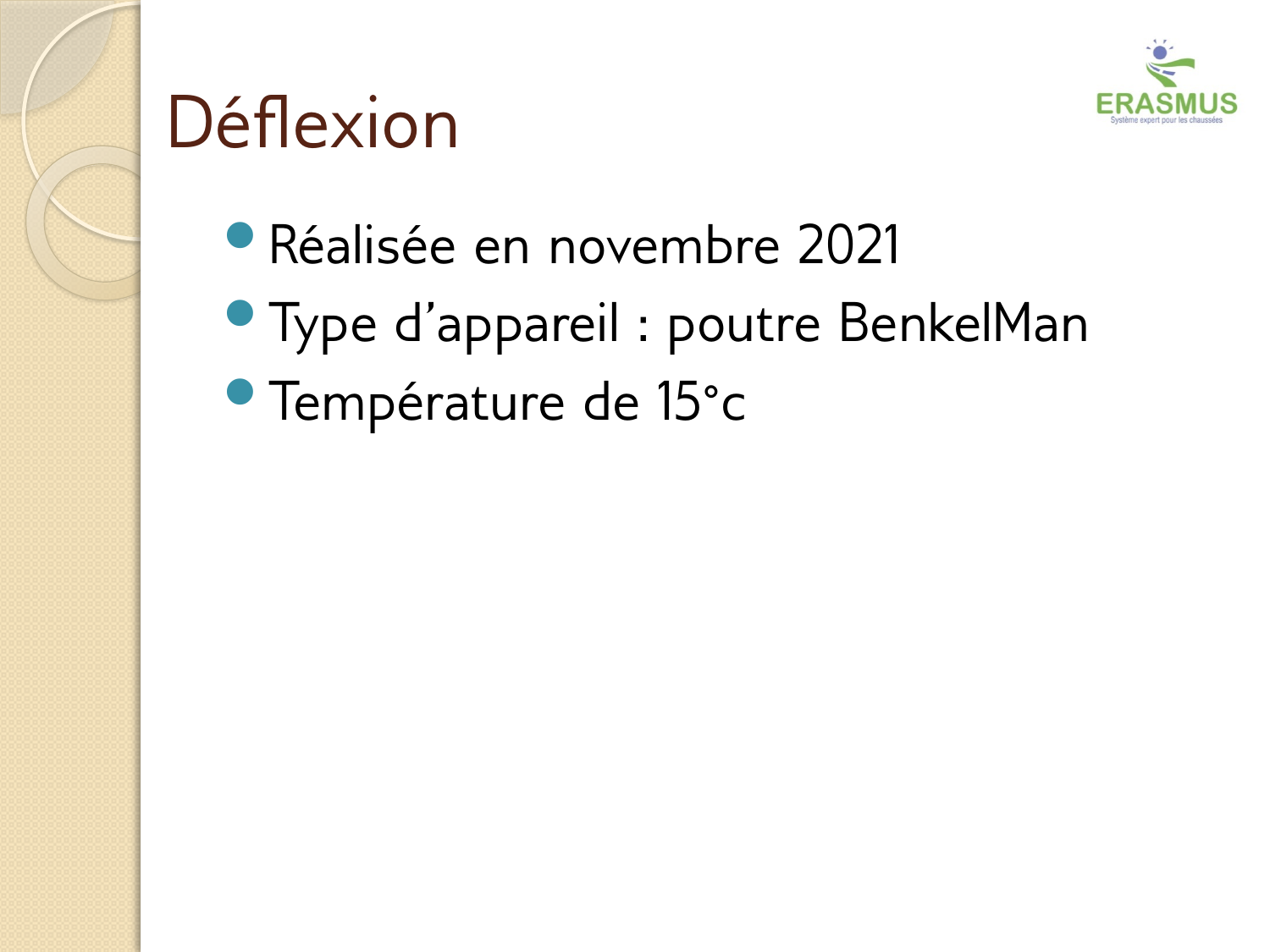

# Déflexion
Réalisée en novembre 2021
Type d’appareil : poutre BenkelMan
Température de 15°c